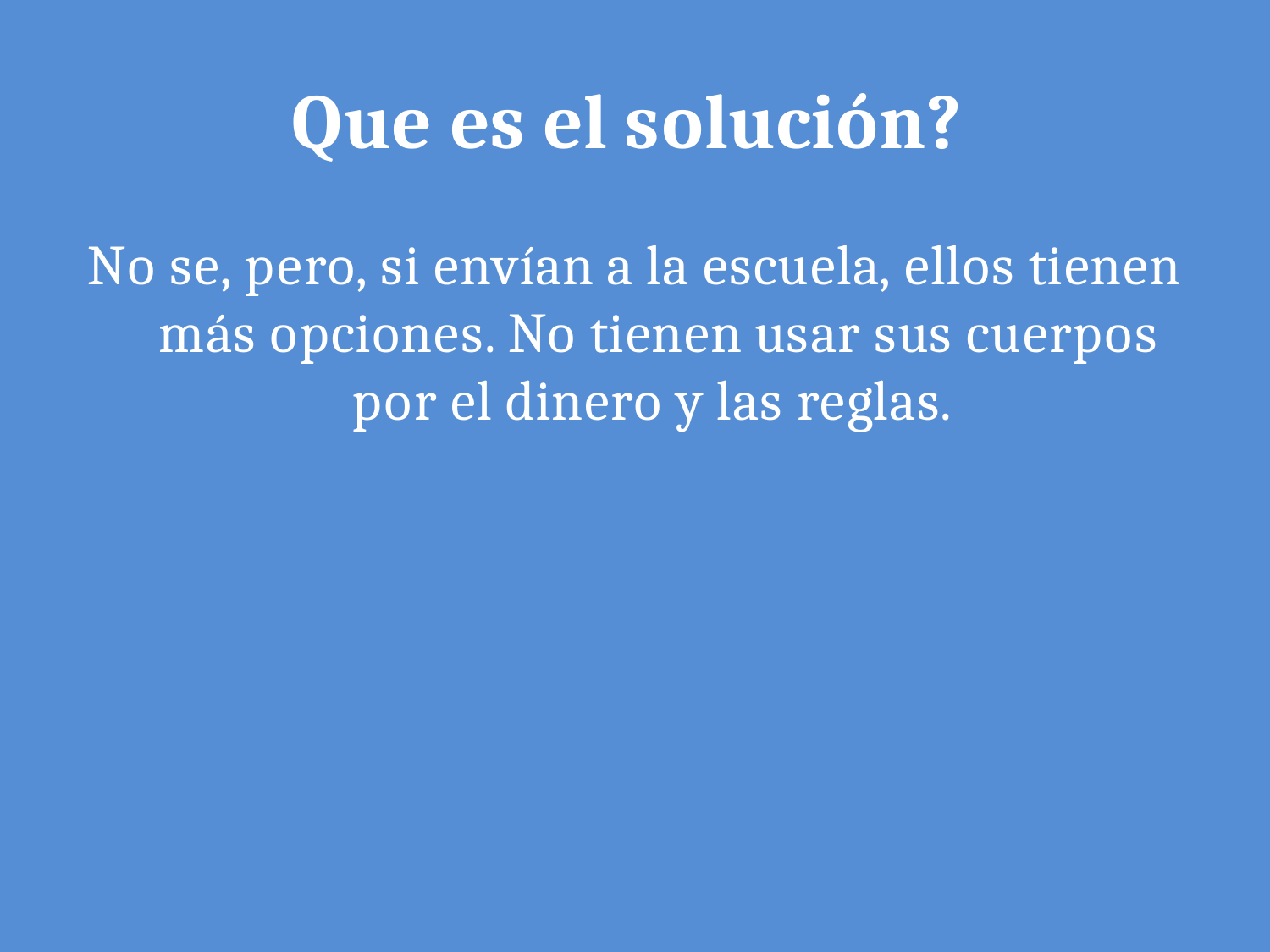

# Que es el solución?
No se, pero, si envían a la escuela, ellos tienen más opciones. No tienen usar sus cuerpos por el dinero y las reglas.